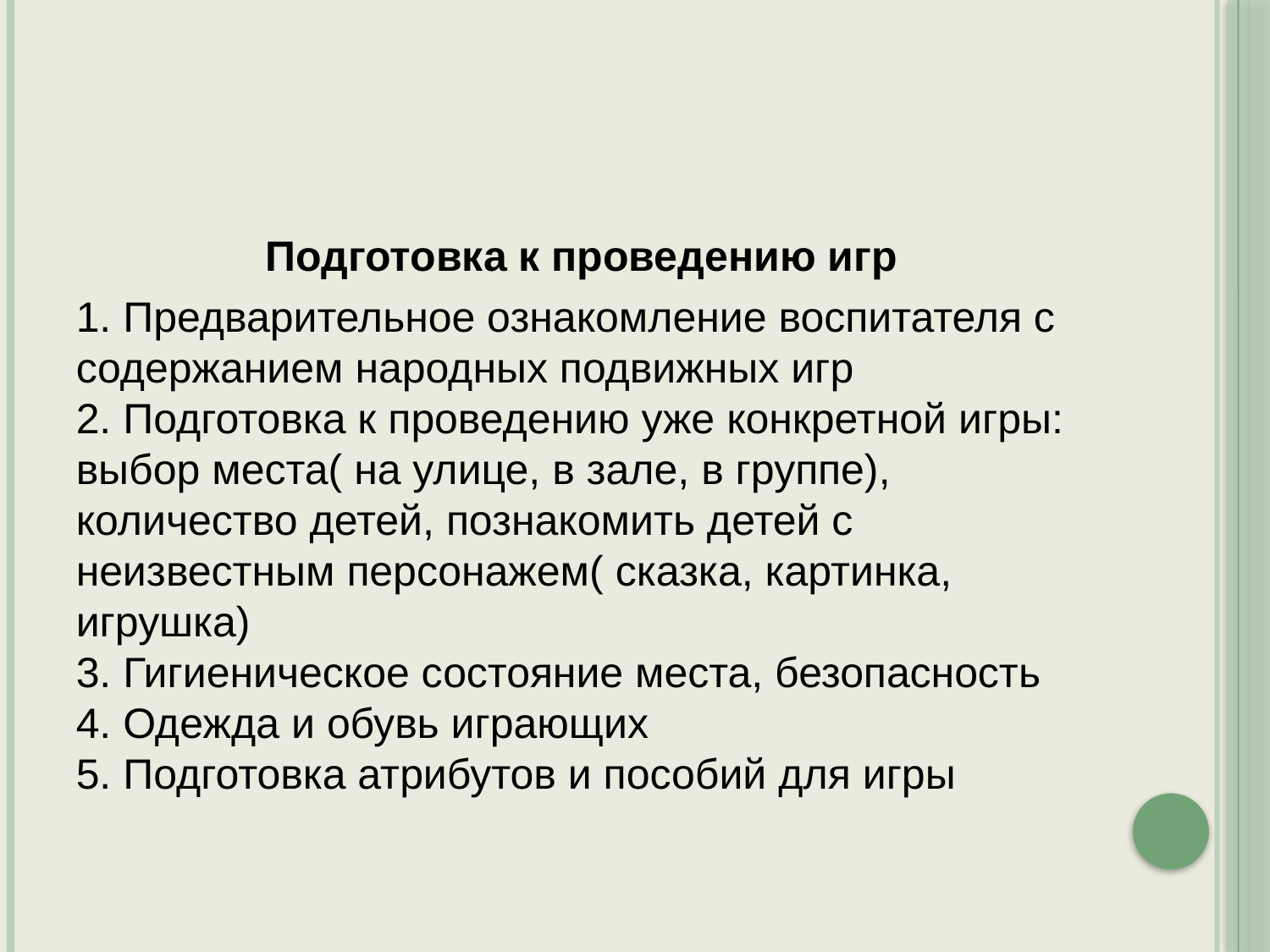

#
                Подготовка к проведению игр
1. Предварительное ознакомление воспитателя с содержанием народных подвижных игр
2. Подготовка к проведению уже конкретной игры: выбор места( на улице, в зале, в группе), количество детей, познакомить детей с неизвестным персонажем( сказка, картинка, игрушка)
3. Гигиеническое состояние места, безопасность
4. Одежда и обувь играющих
5. Подготовка атрибутов и пособий для игры